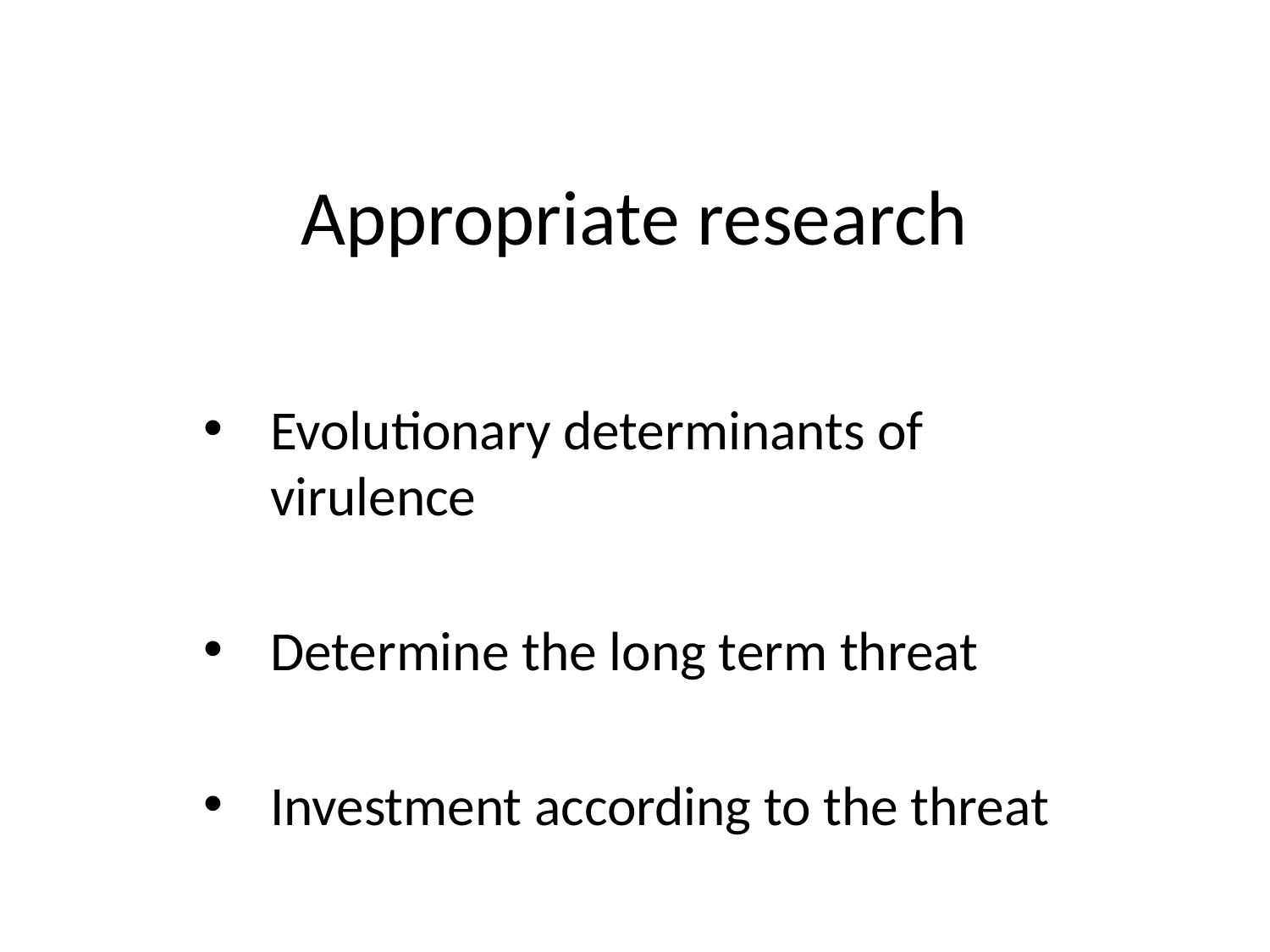

# Appropriate research
Evolutionary determinants of virulence

Determine the long term threat

Investment according to the threat